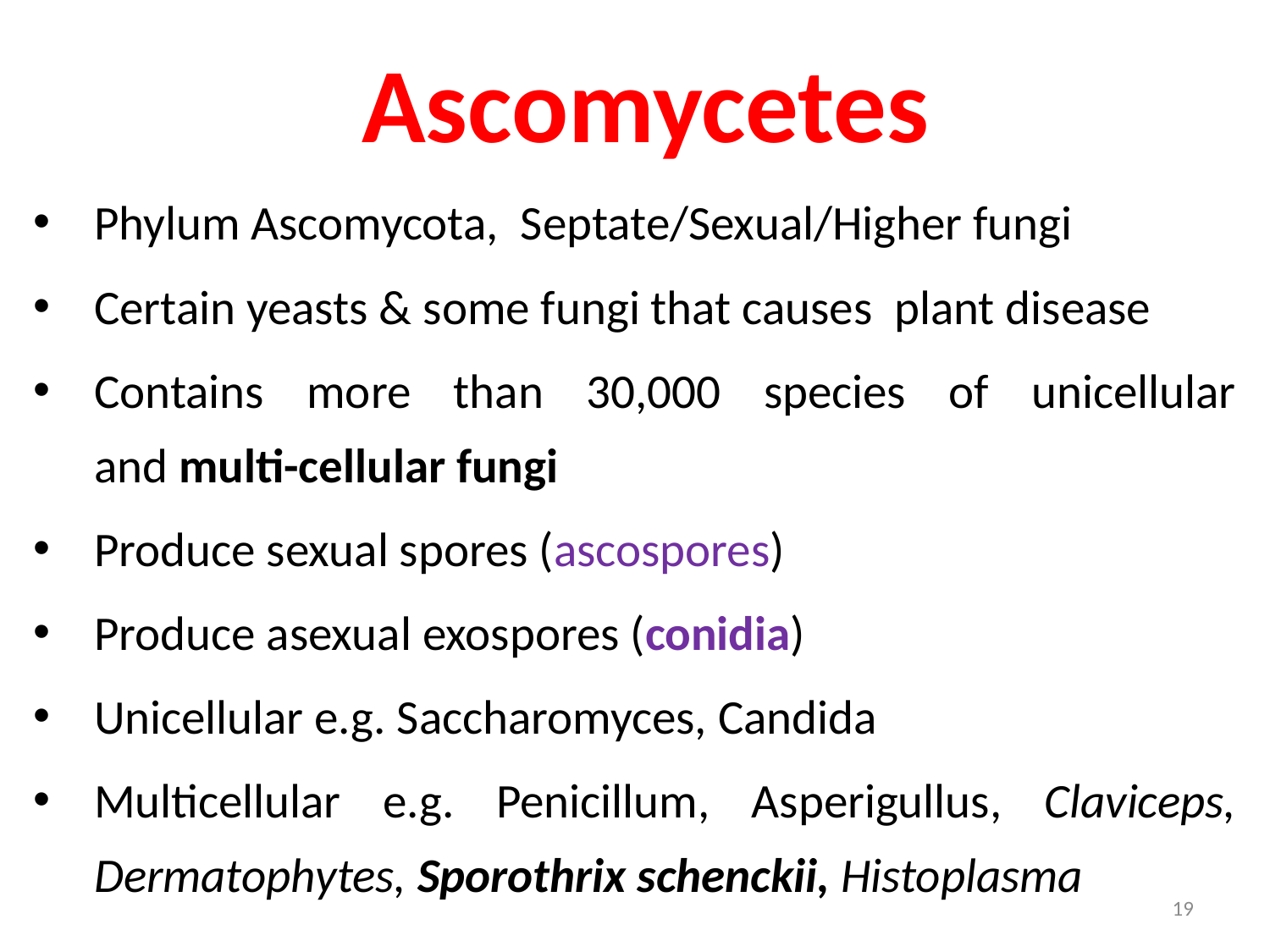

# Ascomycetes
Phylum Ascomycota,  Septate/Sexual/Higher fungi
Certain yeasts & some fungi that causes  plant disease
Contains more than 30,000 species of unicellular and multi-cellular fungi
Produce sexual spores (ascospores)
Produce asexual exospores (conidia)
Unicellular e.g. Saccharomyces, Candida
Multicellular e.g. Penicillum, Asperigullus, Claviceps, Dermatophytes, Sporothrix schenckii, Histoplasma

19